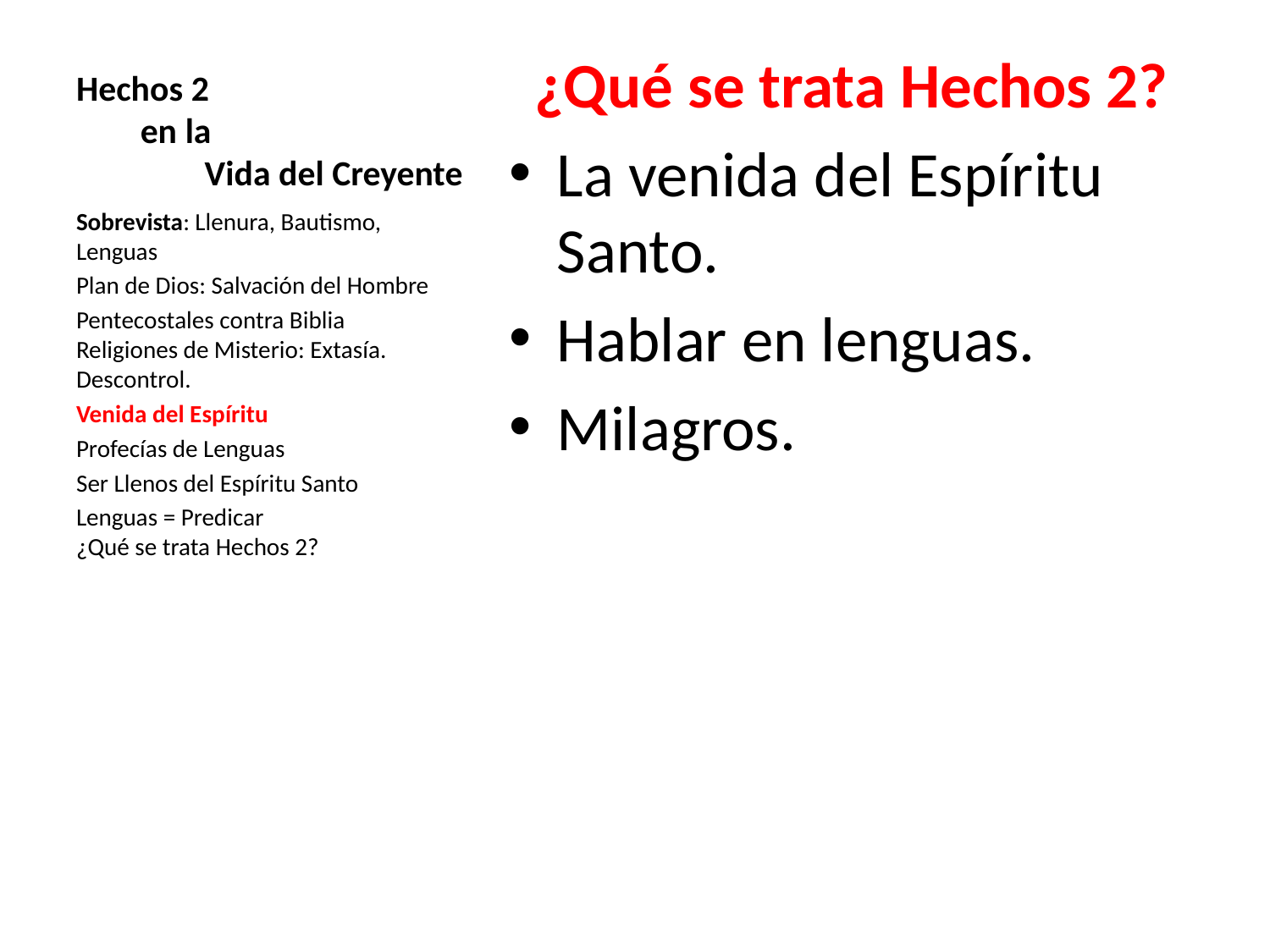

# Hechos 2 en la Vida del Creyente
¿Qué se trata Hechos 2?
La venida del Espíritu Santo.
Hablar en lenguas.
Milagros.
¿Por qué no….?
Poder para evangelizar con denuedo por el Espíritu

Sobrevista: Llenura, Bautismo,  Lenguas
Plan de Dios: Salvación del Hombre
Pentecostales contra Biblia
Religiones de Misterio: Extasía. Descontrol.
Venida del Espíritu
Profecías de Lenguas
Ser Llenos del Espíritu Santo
Lenguas = Predicar
¿Qué se trata Hechos 2?